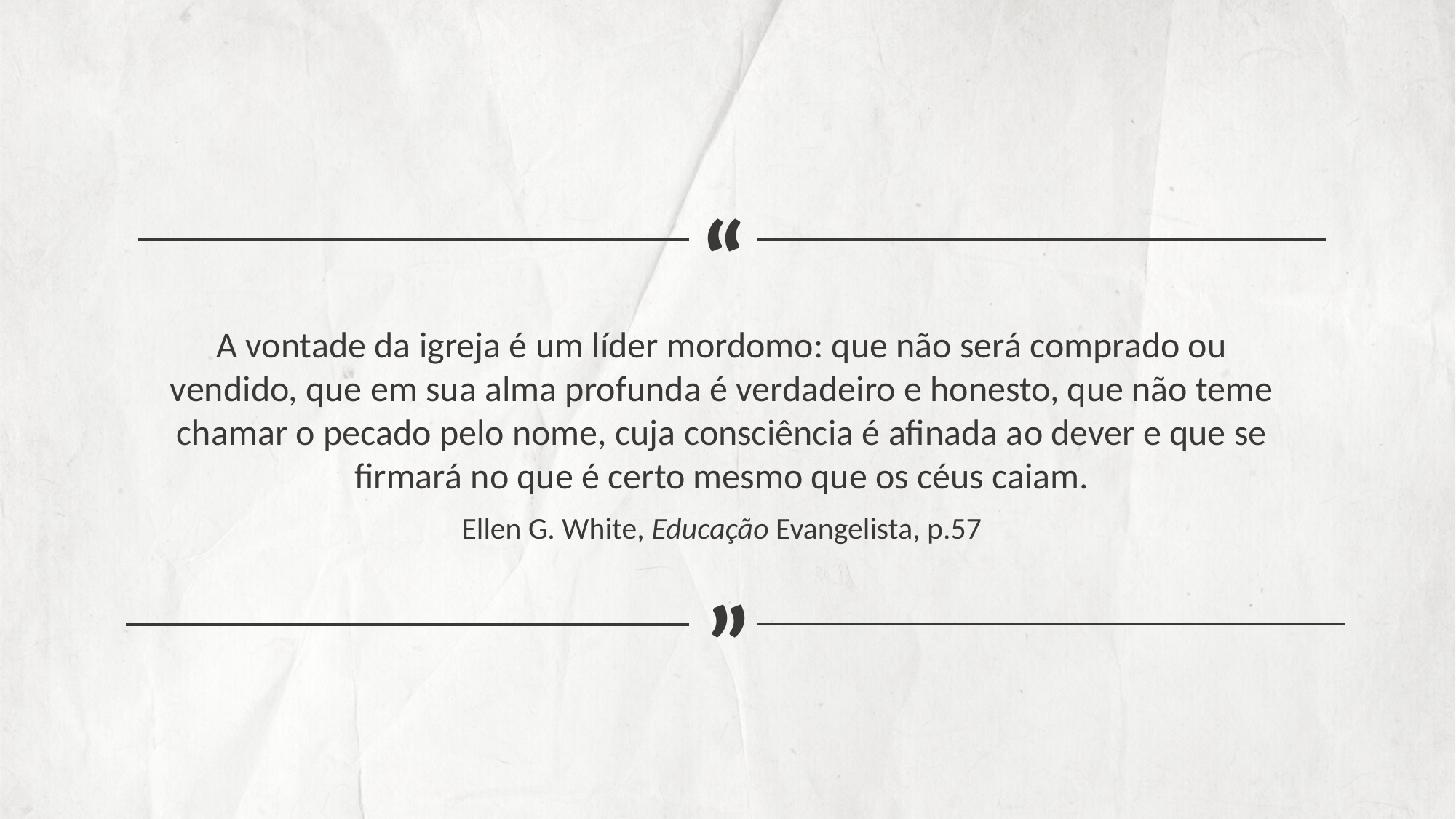

“
A vontade da igreja é um líder mordomo: que não será comprado ou vendido, que em sua alma profunda é verdadeiro e honesto, que não teme chamar o pecado pelo nome, cuja consciência é afinada ao dever e que se firmará no que é certo mesmo que os céus caiam.
Ellen G. White, Educação Evangelista, p.57

 “